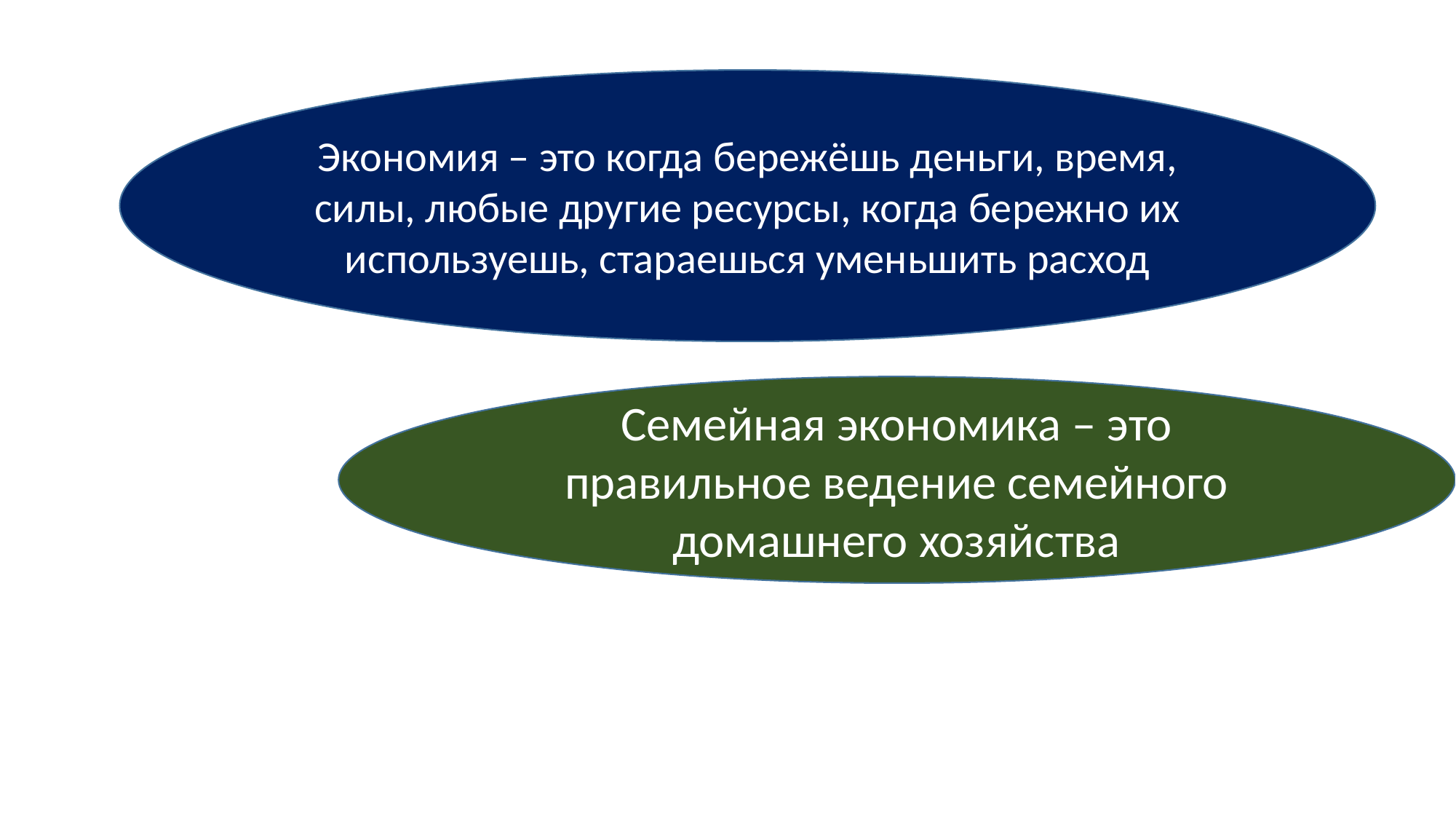

Экономия – это когда бережёшь деньги, время, силы, любые другие ресурсы, когда бережно их используешь, стараешься уменьшить расход
Семейная экономика – это правильное ведение семейного домашнего хозяйства